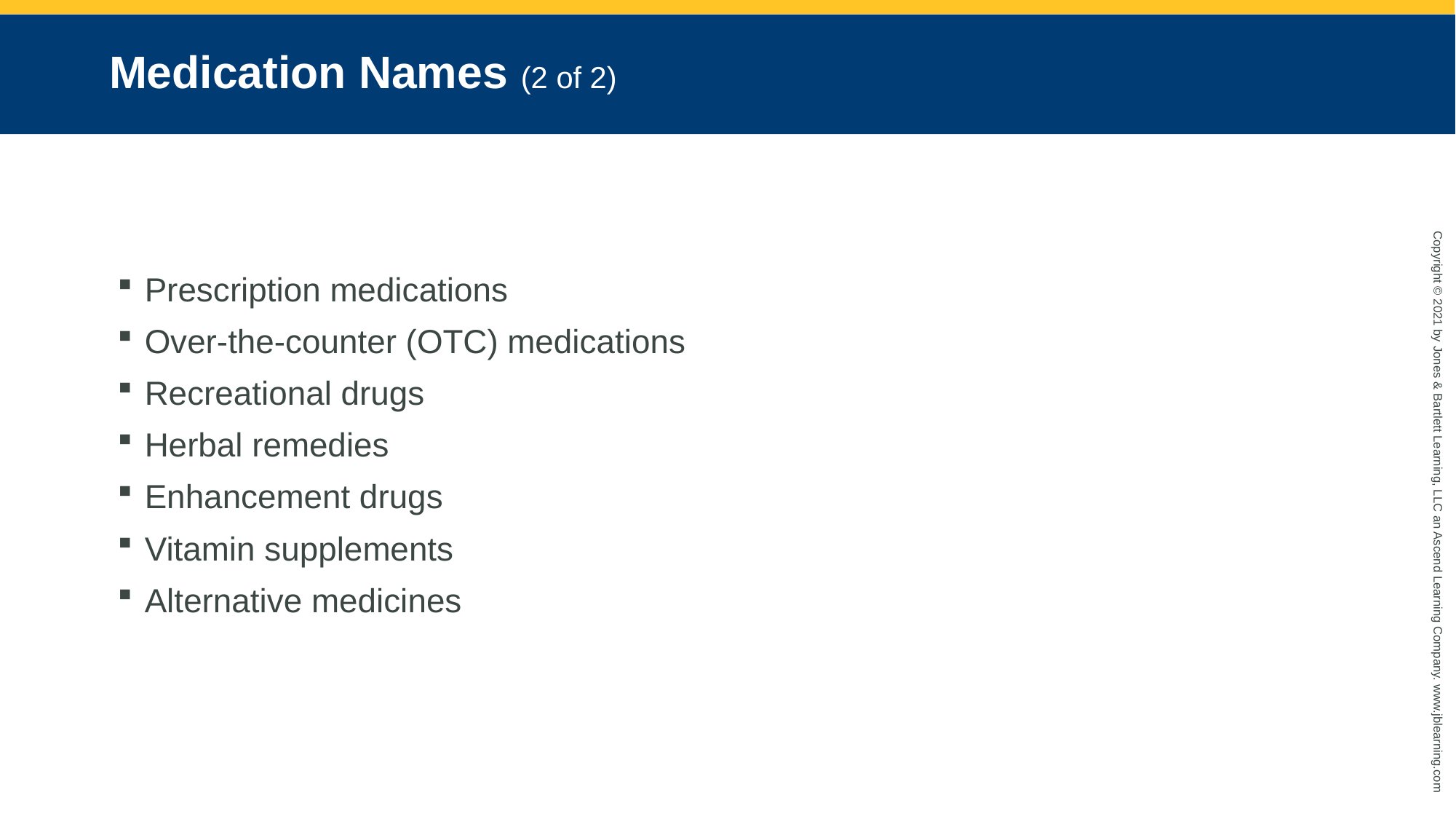

# Medication Names (2 of 2)
Prescription medications
Over-the-counter (OTC) medications
Recreational drugs
Herbal remedies
Enhancement drugs
Vitamin supplements
Alternative medicines